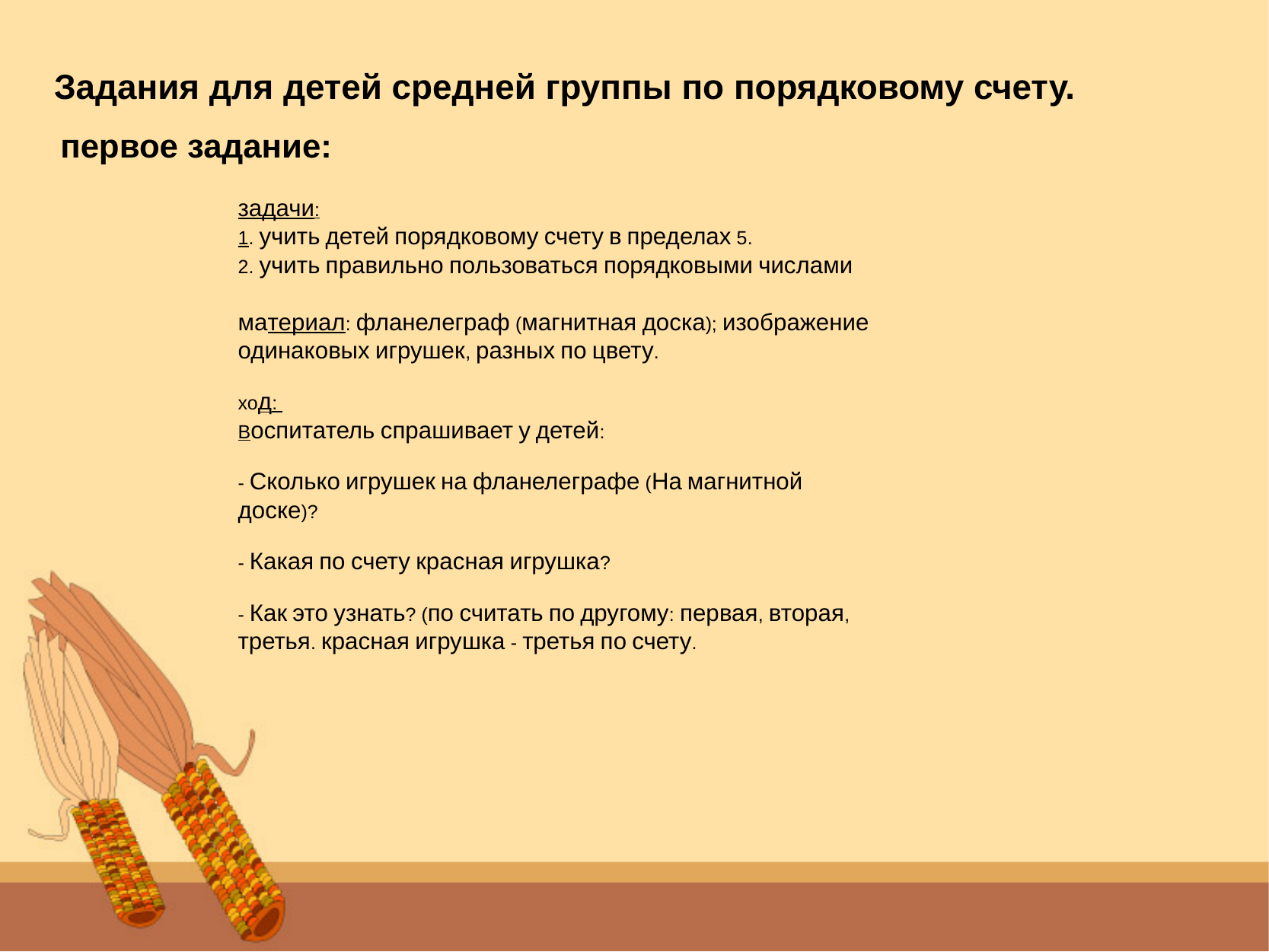

Задания для детей средней группы по порядковому счету.
первое задание:
задачи:
1. учить детей порядковому счету в пределах 5.
2. учить правильно пользоваться порядковыми числами

материал: фланелеграф (магнитная доска); изображение одинаковых игрушек, разных по цвету.

ход:
Воспитатель спрашивает у детей:

- Сколько игрушек на фланелеграфе (На магнитной доске)?

- Какая по счету красная игрушка?

- Как это узнать? (по считать по другому: первая, вторая, третья. красная игрушка - третья по счету.